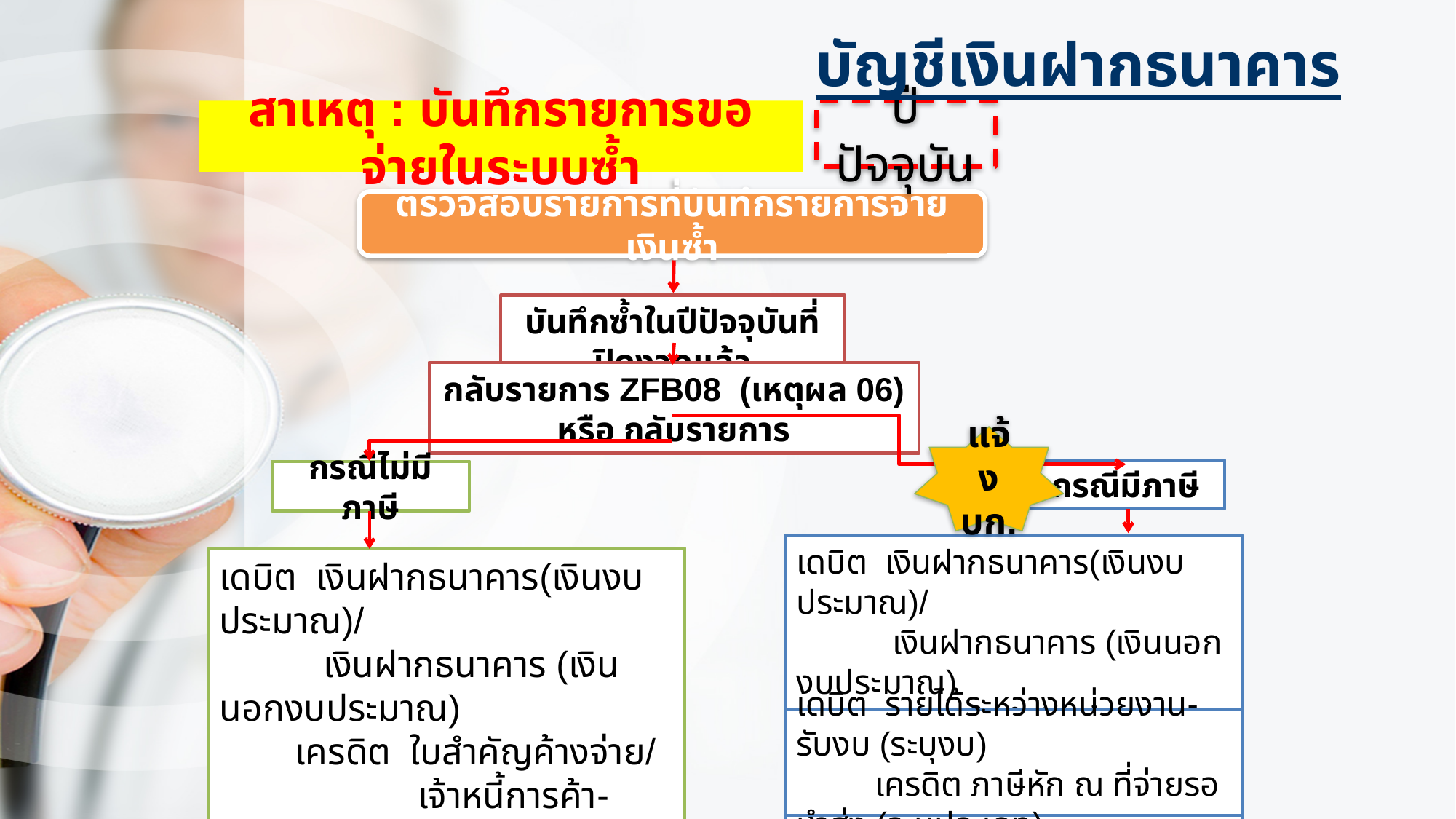

บัญชีเงินฝากธนาคาร
ปีปัจจุบัน
สาเหตุ : บันทึกรายการขอจ่ายในระบบซ้ำ
ตรวจสอบรายการที่บันทึกรายการจ่ายเงินซ้ำ
บันทึกซ้ำในปีปัจจุบันที่ปิดงวดแล้ว
กลับรายการ ZFB08  (เหตุผล 06) หรือ กลับรายการ
แจ้ง บก.
กรณีมีภาษี
กรณีไม่มีภาษี
เดบิต  เงินฝากธนาคาร(เงินงบประมาณ)/
           เงินฝากธนาคาร (เงินนอกงบประมาณ)
        เครดิต  ใบสำคัญค้างจ่าย/
                     เจ้าหนี้การค้า-บุคคลภายนอก
เดบิต  เงินฝากธนาคาร(เงินงบประมาณ)/
           เงินฝากธนาคาร (เงินนอกงบประมาณ)
        เครดิต  ใบสำคัญค้างจ่าย/
                     เจ้าหนี้การค้า-บุคคลภายนอก
เดบิต  รายได้ระหว่างหน่วยงาน-รับงบ (ระบุงบ)
         เครดิต ภาษีหัก ณ ที่จ่ายรอนำส่ง (ระบุประเภท)